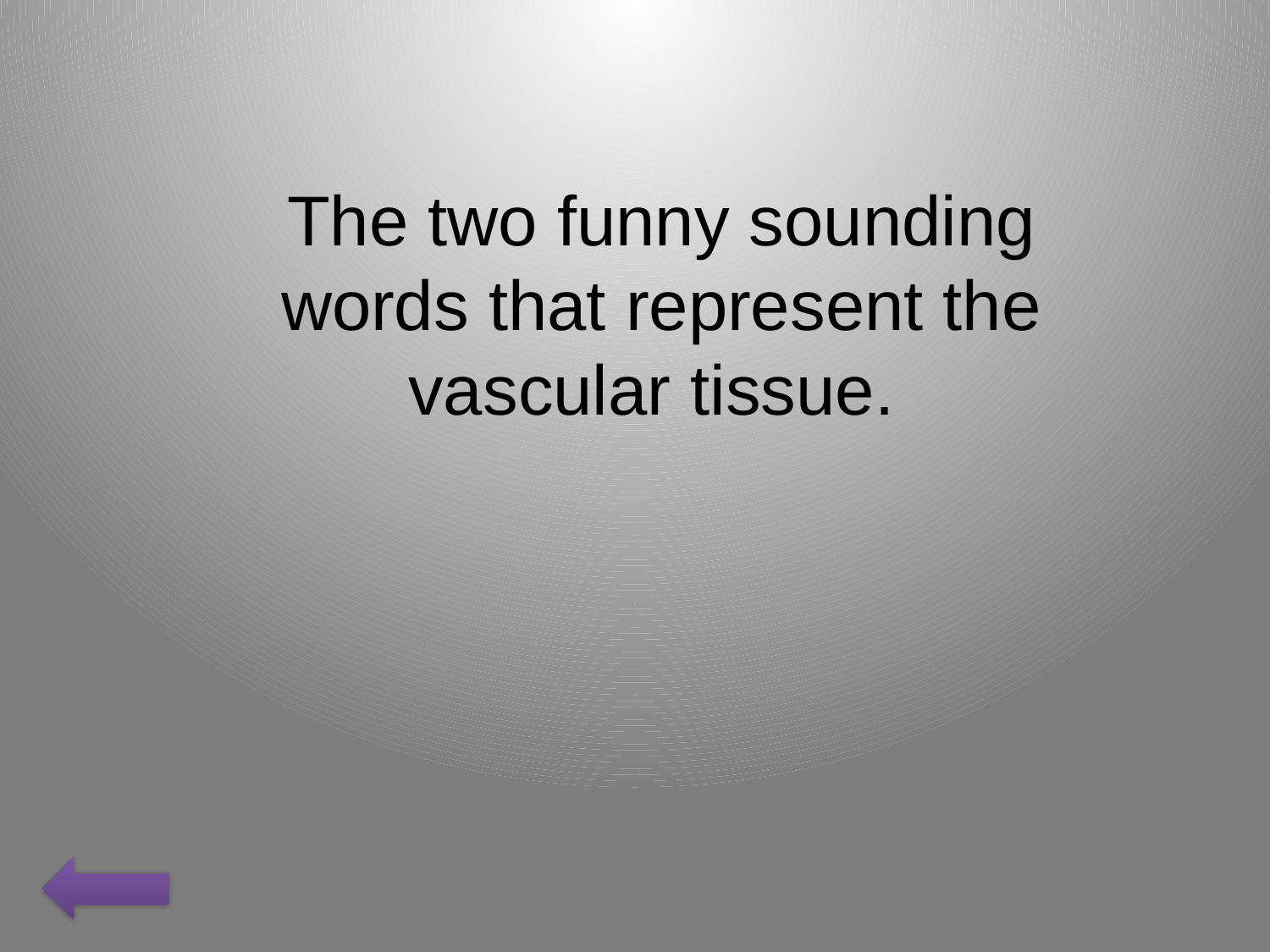

The two funny sounding words that represent the vascular tissue.